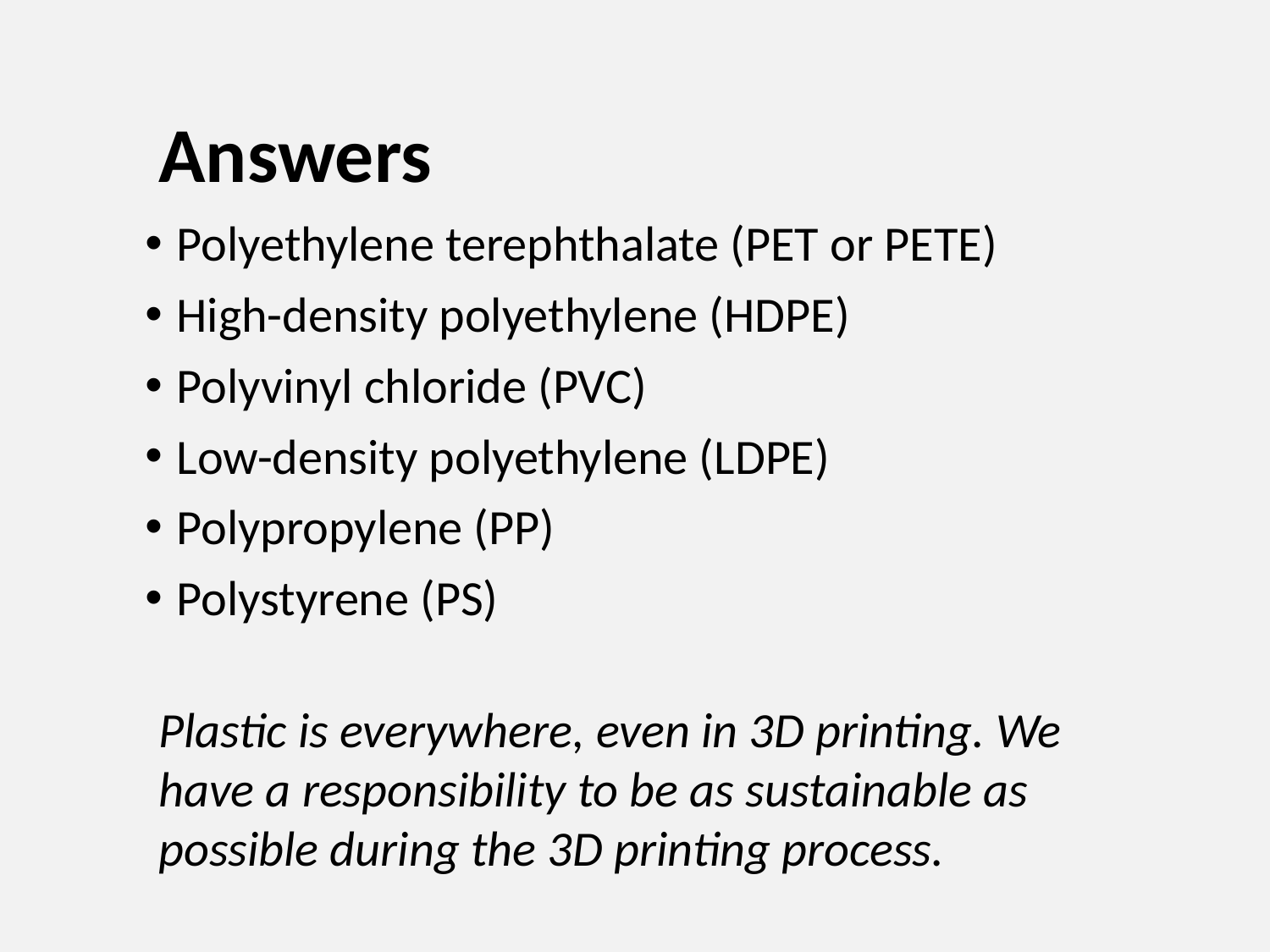

# Answers
Polyethylene terephthalate (PET or PETE)
High-density polyethylene (HDPE)
Polyvinyl chloride (PVC)
Low-density polyethylene (LDPE)
Polypropylene (PP)
Polystyrene (PS)

Plastic is everywhere, even in 3D printing. We have a responsibility to be as sustainable as possible during the 3D printing process.